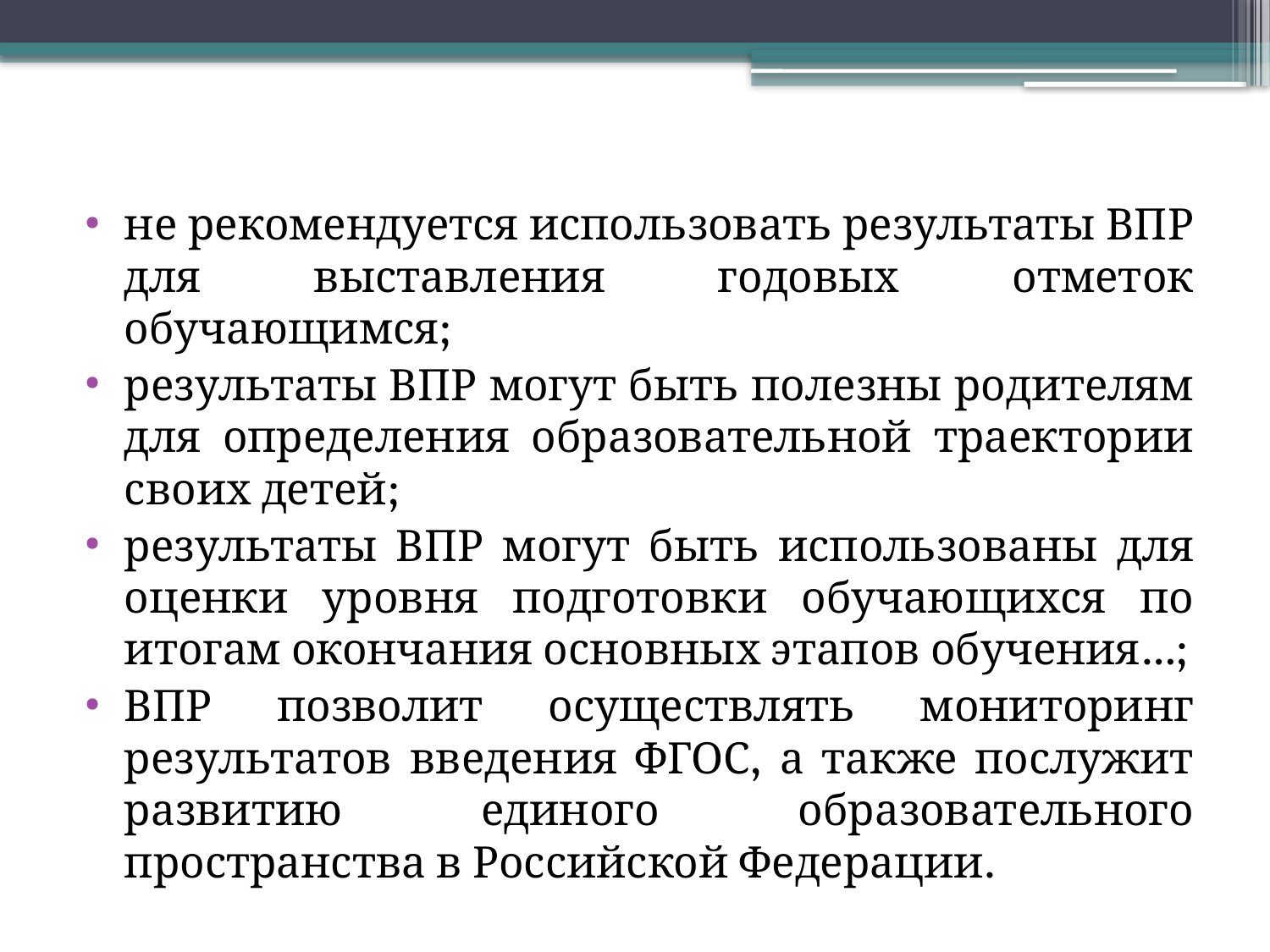

не рекомендуется использовать результаты ВПР для выставления годовых отметок обучающимся;
результаты ВПР могут быть полезны родителям для определения образовательной траектории своих детей;
результаты ВПР могут быть использованы для оценки уровня подготовки обучающихся по итогам окончания основных этапов обучения…;
ВПР позволит осуществлять мониторинг результатов введения ФГОС, а также послужит развитию единого образовательного пространства в Российской Федерации.